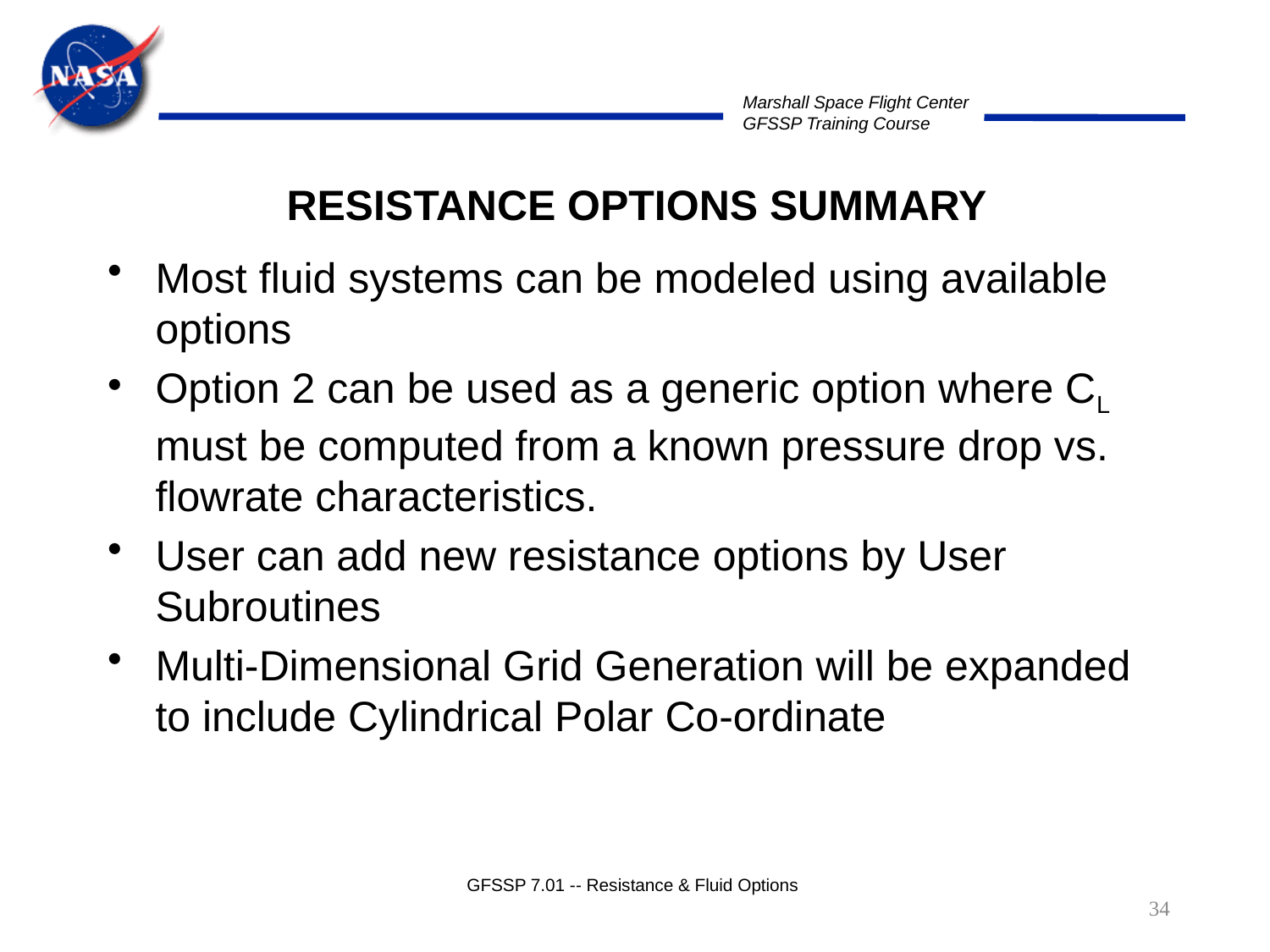

# RESISTANCE OPTIONS SUMMARY
Most fluid systems can be modeled using available options
Option 2 can be used as a generic option where CL must be computed from a known pressure drop vs. flowrate characteristics.
User can add new resistance options by User Subroutines
Multi-Dimensional Grid Generation will be expanded to include Cylindrical Polar Co-ordinate

GFSSP 7.01 -- Resistance & Fluid Options
34